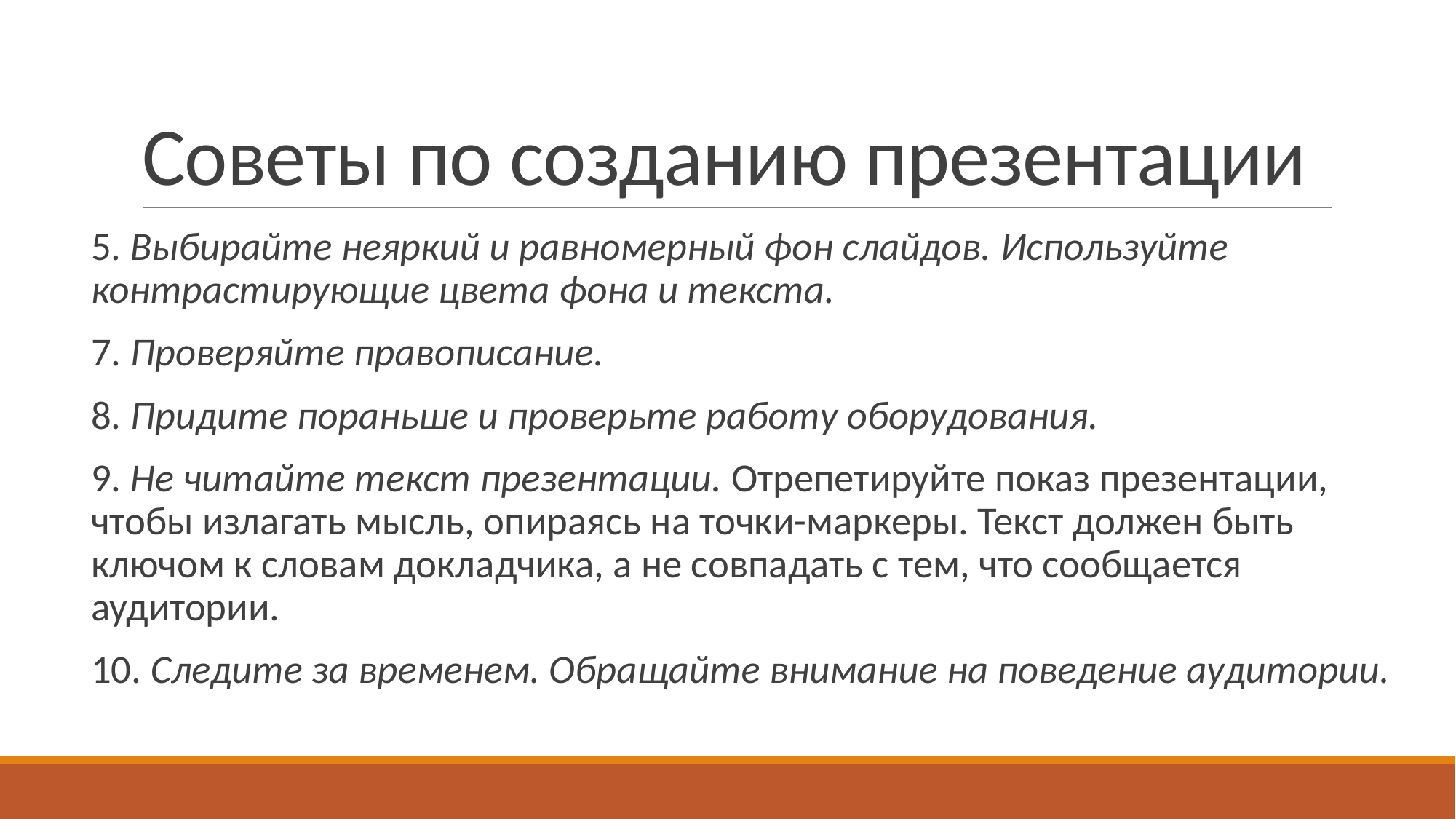

# Советы по созданию презентации
5. Выбирайте неяркий и равномерный фон слайдов. Используйте контрастирующие цвета фона и текста.
7. Проверяйте правописание.
8. Придите пораньше и проверьте работу оборудования.
9. Не читайте текст презентации. Отрепетируйте показ презентации, чтобы излагать мысль, опираясь на точки-маркеры. Текст должен быть ключом к словам докладчика, а не совпадать с тем, что сообщается аудитории.
10. Следите за временем. Обращайте внимание на поведение аудитории.